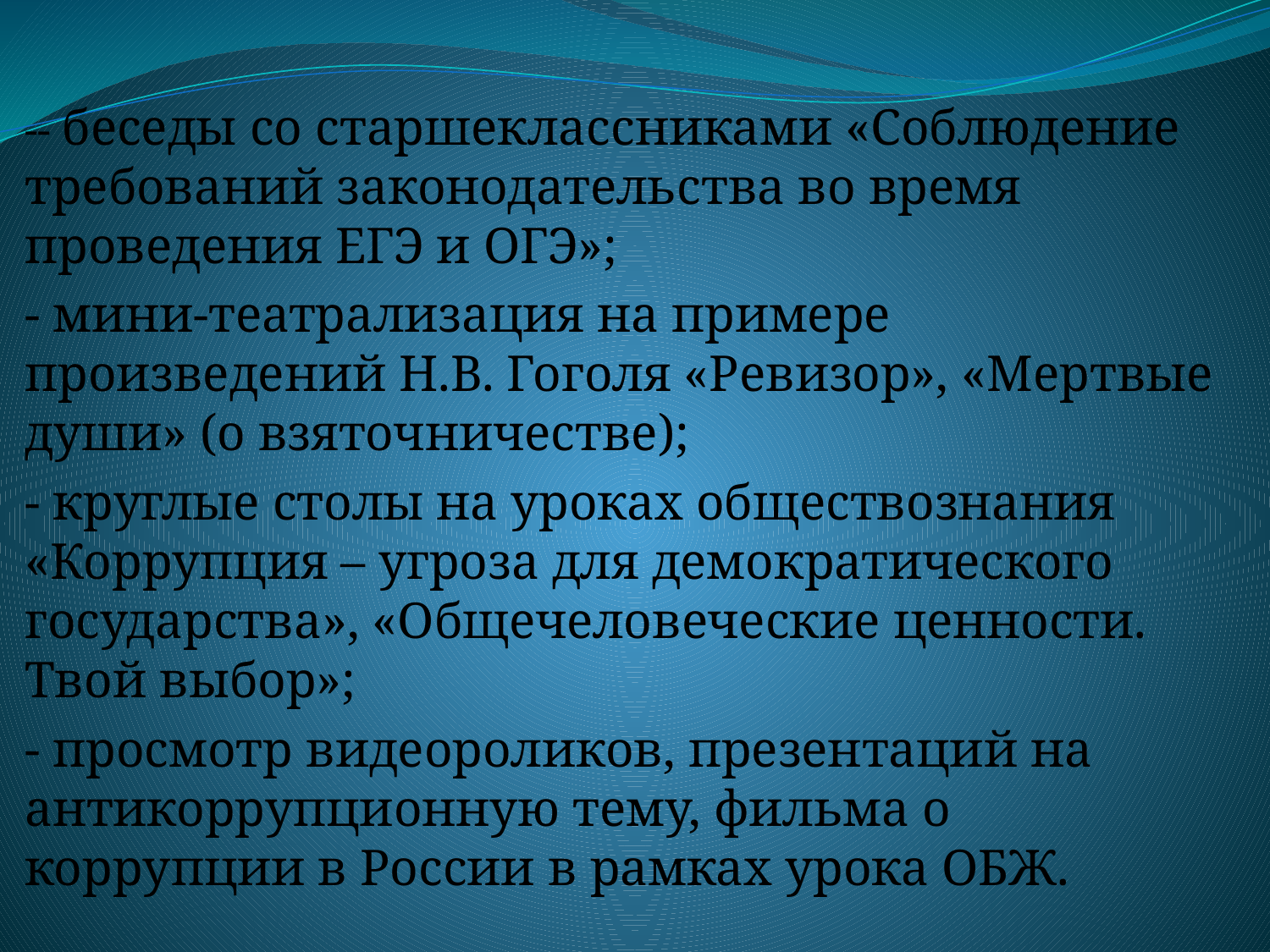

#
-- беседы со старшеклассниками «Соблюдение требований законодательства во время проведения ЕГЭ и ОГЭ»;
- мини-театрализация на примере произведений Н.В. Гоголя «Ревизор», «Мертвые души» (о взяточничестве);
- круглые столы на уроках обществознания «Коррупция – угроза для демократического государства», «Общечеловеческие ценности. Твой выбор»;
- просмотр видеороликов, презентаций на антикоррупционную тему, фильма о коррупции в России в рамках урока ОБЖ.